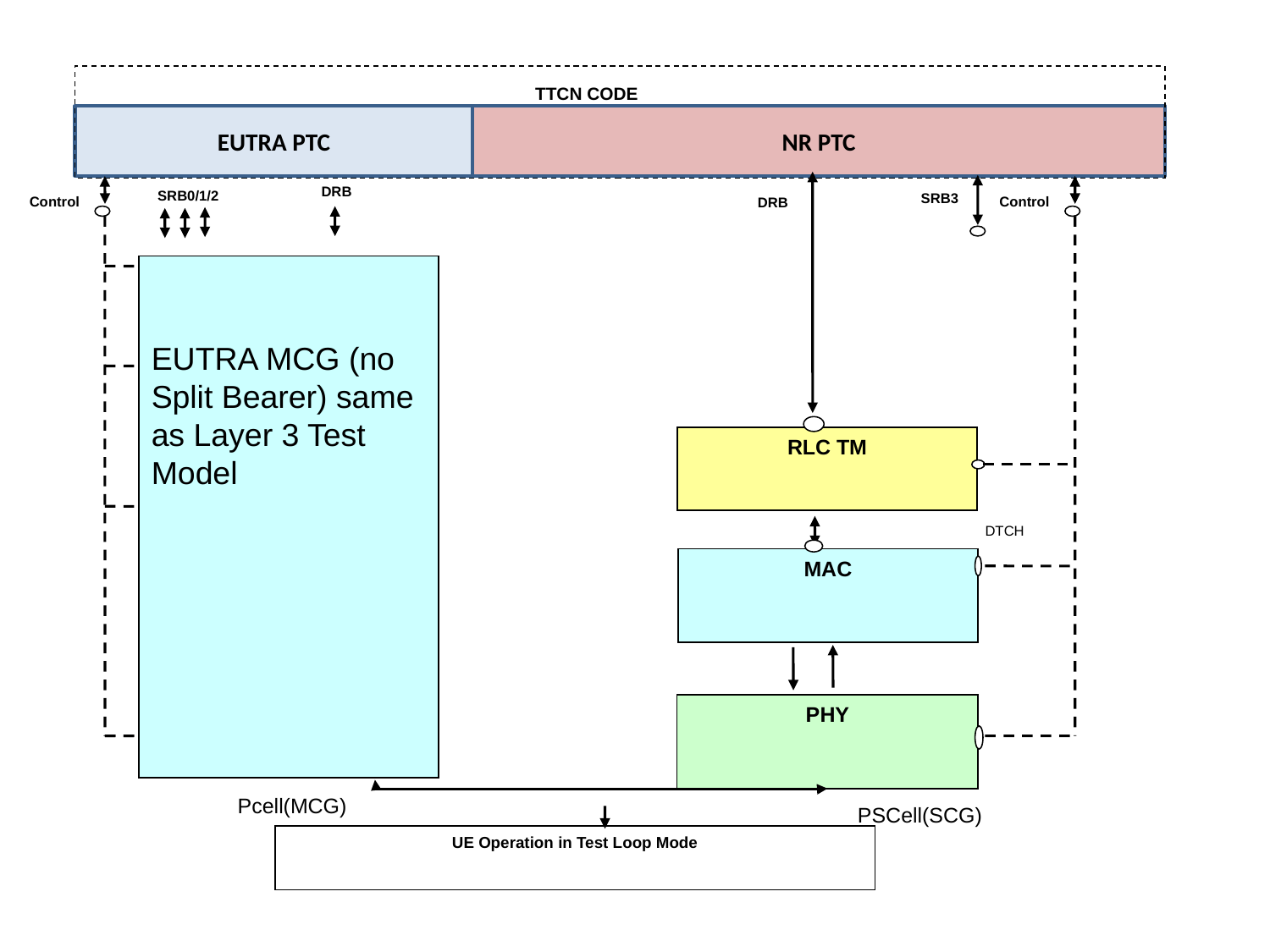

TTCN CODE
EUTRA PTC
NR PTC

DRB

SRB0/1/2
SRB3
Control
Control
DRB

EUTRA MCG (no Split Bearer) same as Layer 3 Test Model

RLC TM

DTCH

MAC

PHY

Pcell(MCG)
PSCell(SCG)

UE Operation in Test Loop Mode